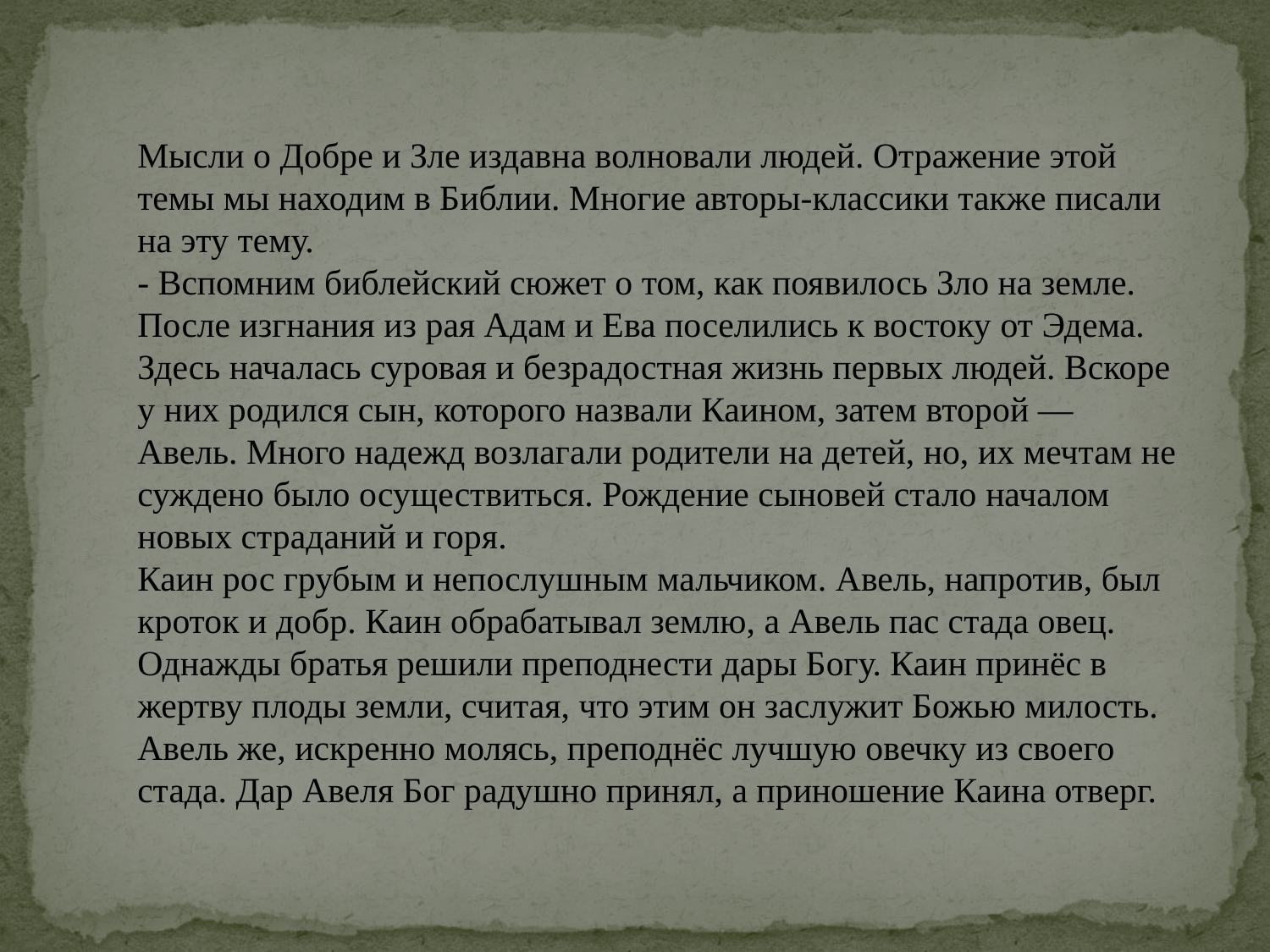

Мысли о Добре и Зле издавна волновали людей. Отражение этой темы мы находим в Библии. Многие авторы-классики также писали на эту тему.
- Вспомним библейский сюжет о том, как появилось Зло на земле.
После изгнания из рая Адам и Ева поселились к востоку от Эдема. Здесь началась суровая и безрадостная жизнь первых людей. Вскоре у них родился сын, которого назвали Каином, затем второй — Авель. Много надежд возлагали родители на детей, но, их мечтам не суждено было осуществиться. Рождение сыновей стало началом новых страданий и горя.
Каин рос грубым и непослушным мальчиком. Авель, напротив, был кроток и добр. Каин обрабатывал землю, а Авель пас стада овец. Однажды братья решили преподнести дары Богу. Каин принёс в жертву плоды земли, считая, что этим он заслужит Божью милость. Авель же, искренно молясь, преподнёс лучшую овечку из своего стада. Дар Авеля Бог радушно принял, а приношение Каина отверг.